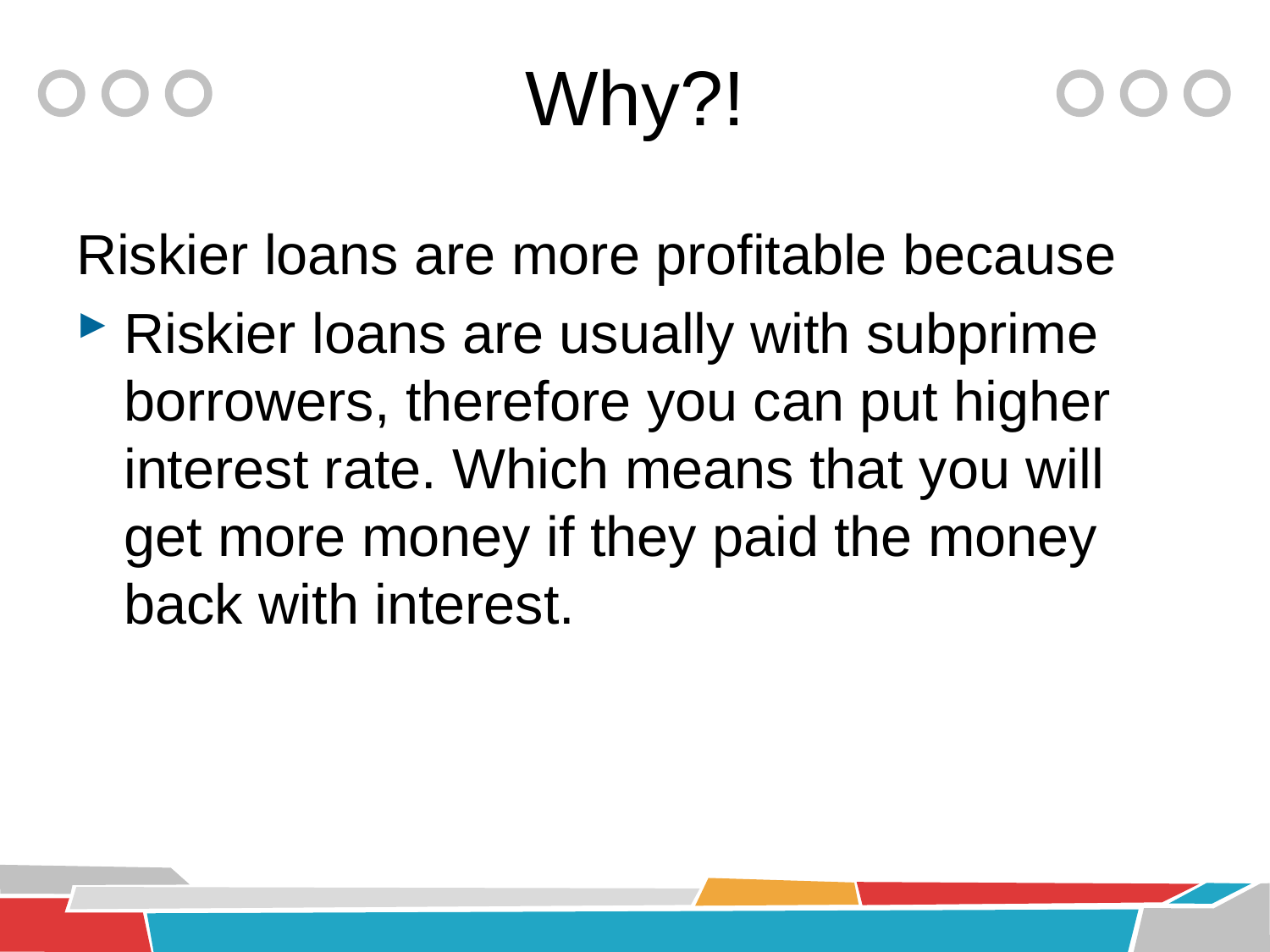

# Why?!
Riskier loans are more profitable because
Riskier loans are usually with subprime borrowers, therefore you can put higher interest rate. Which means that you will get more money if they paid the money back with interest.